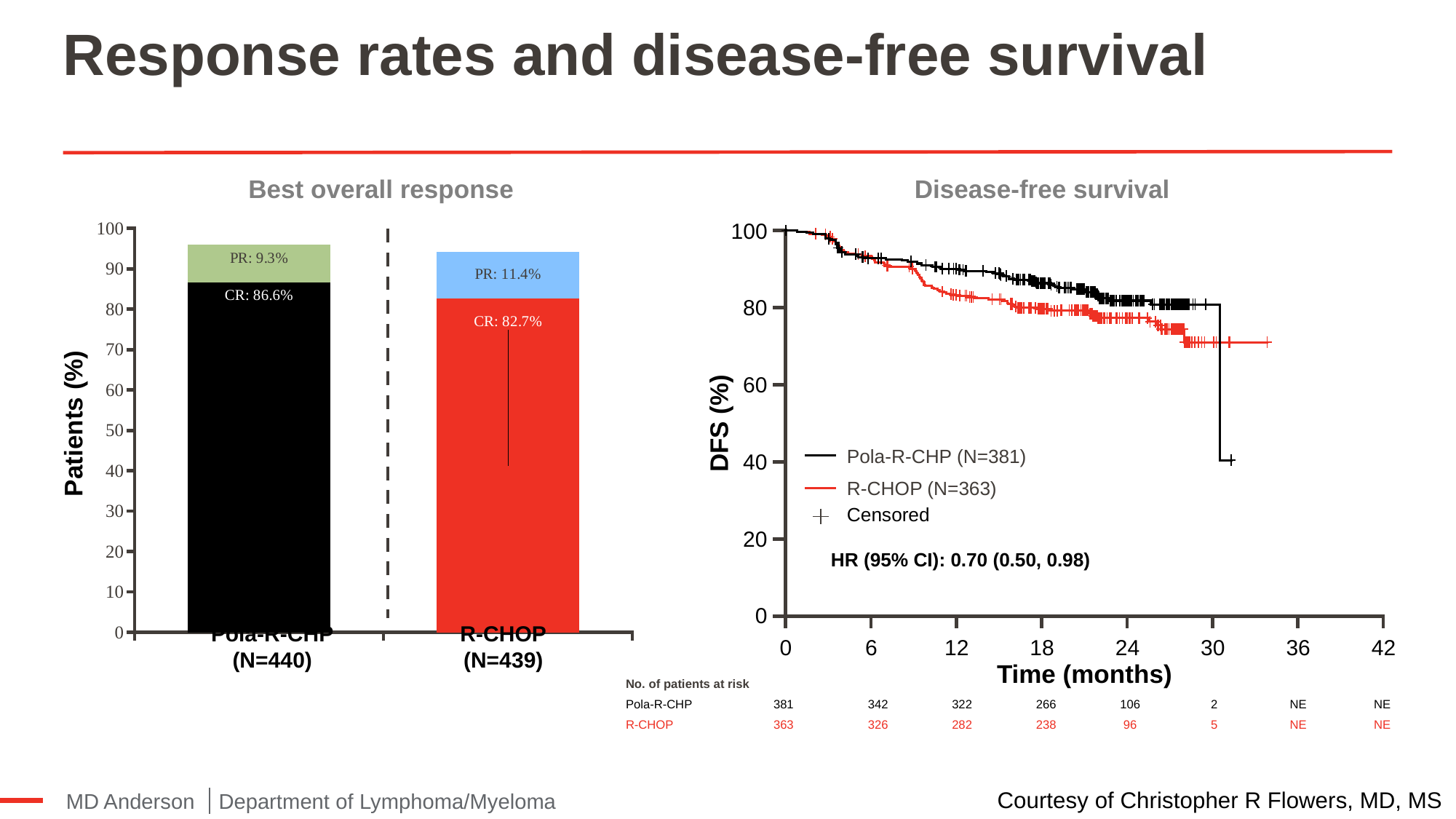

# Response rates and disease-free survival
Best overall response
Disease-free survival

### Chart

| Category | CR | PR |
|---|---|---|
| Pola-R-CHP
(n=440) | 86.6 | 9.3 |
| R-CHOP
(n=439) | 82.7 | 11.4 |
100
80
60
40
20
0

Patients (%)
DFS (%)
Pola-R-CHP (N=381)
R-CHOP (N=363)
Censored
HR (95% CI): 0.70 (0.50, 0.98)
Pola-R-CHP
(N=440)
R-CHOP
(N=439)
0
6
12
18
24
30
36
42
Time (months)
| No. of patients at risk |  |  |  |  |  |  |  |  |
| --- | --- | --- | --- | --- | --- | --- | --- | --- |
| Pola-R-CHP | 381 | 342 | 322 | 266 | 106 | 2 | NE | NE |
| R-CHOP | 363 | 326 | 282 | 238 | 96 | 5 | NE | NE |
Courtesy of Christopher R Flowers, MD, MS